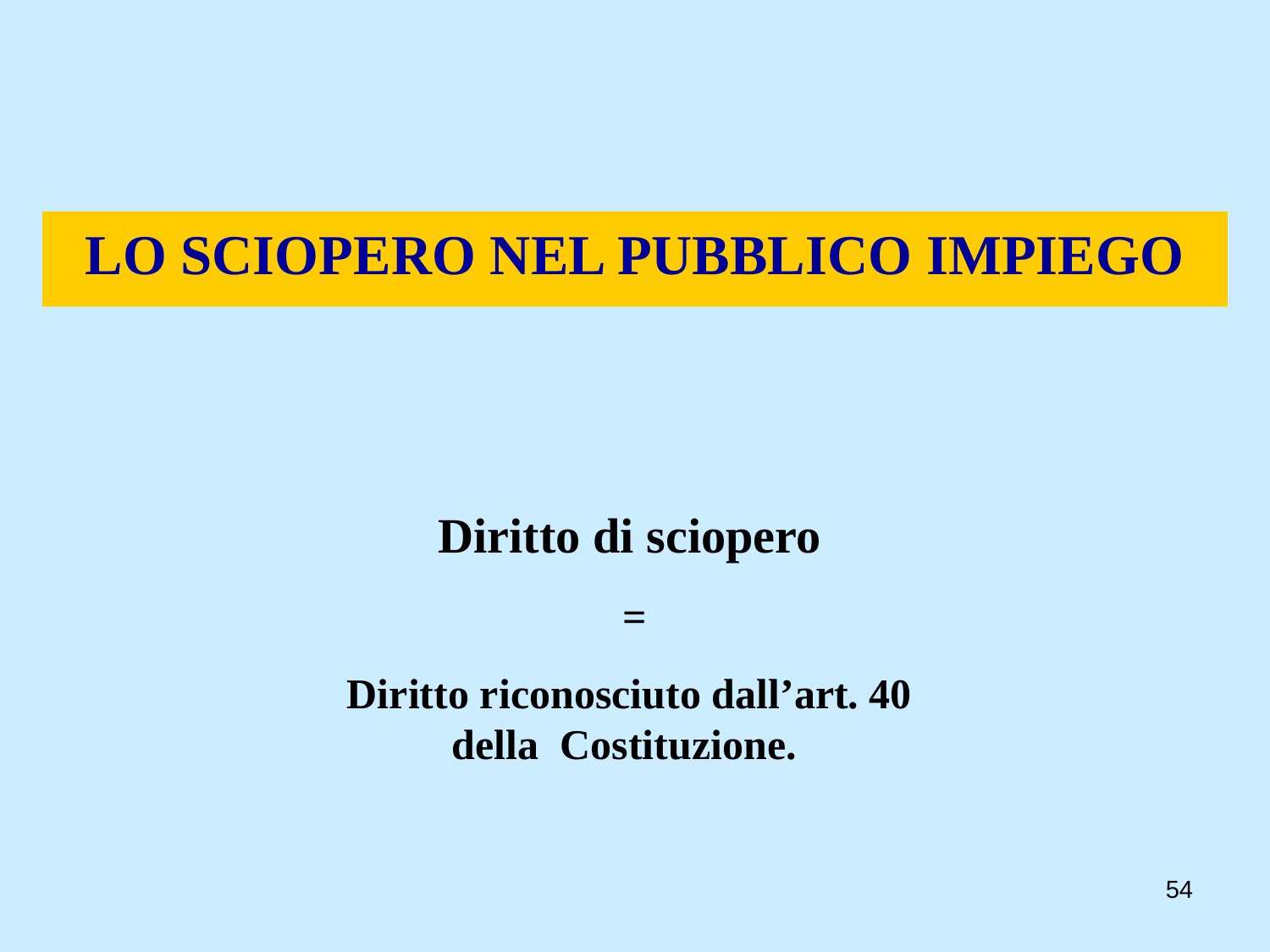

LO SCIOPERO NEL PUBBLICO IMPIEGO
Diritto di sciopero
 =
Diritto riconosciuto dall’art. 40 della  Costituzione.
54